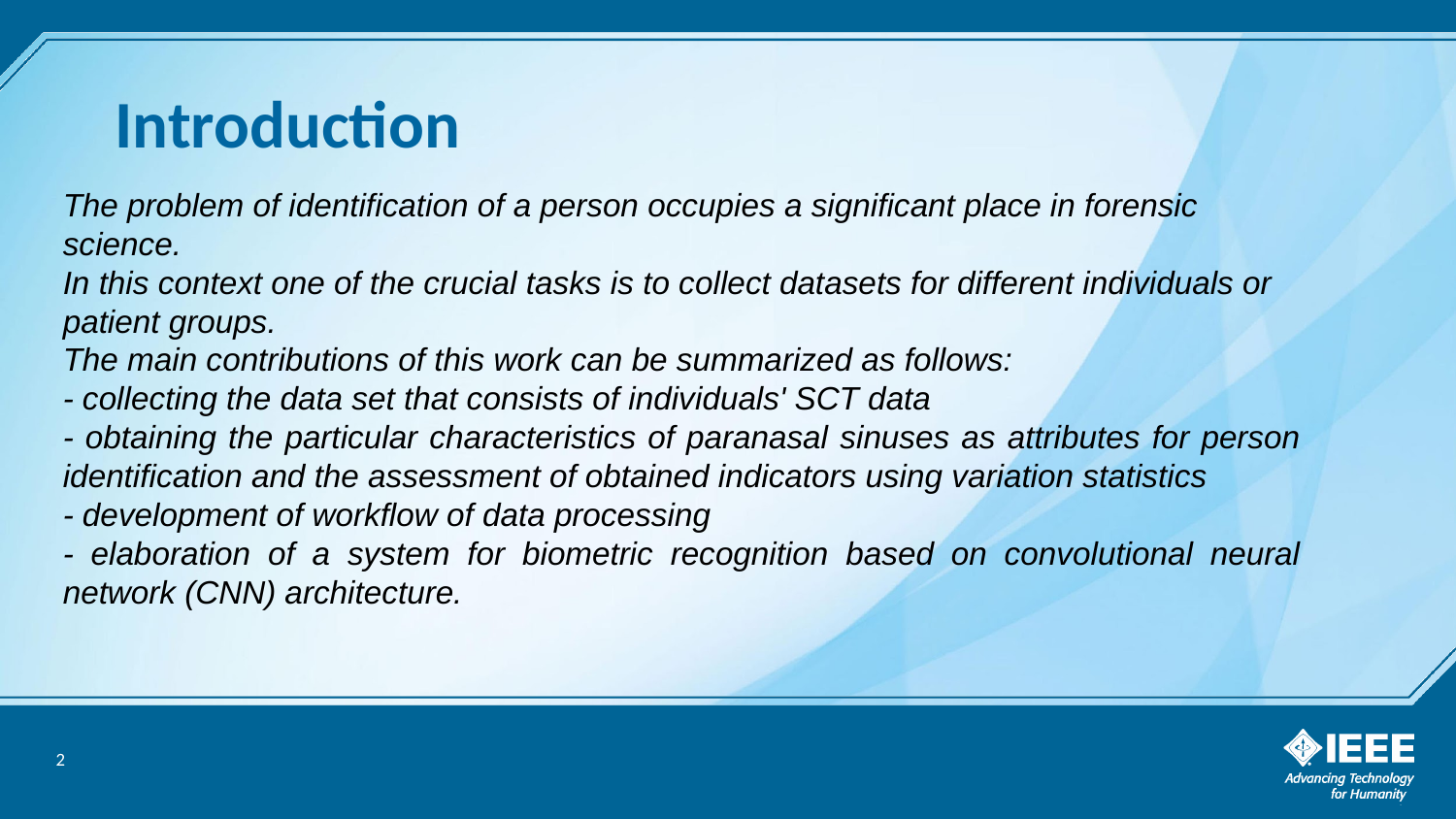

# Introduction
The problem of identification of a person occupies a significant place in forensic science.
In this context one of the crucial tasks is to collect datasets for different individuals or patient groups.
The main contributions of this work can be summarized as follows:
- collecting the data set that consists of individuals' SCT data
- obtaining the particular characteristics of paranasal sinuses as attributes for person identification and the assessment of obtained indicators using variation statistics
- development of workflow of data processing
- elaboration of a system for biometric recognition based on convolutional neural network (CNN) architecture.